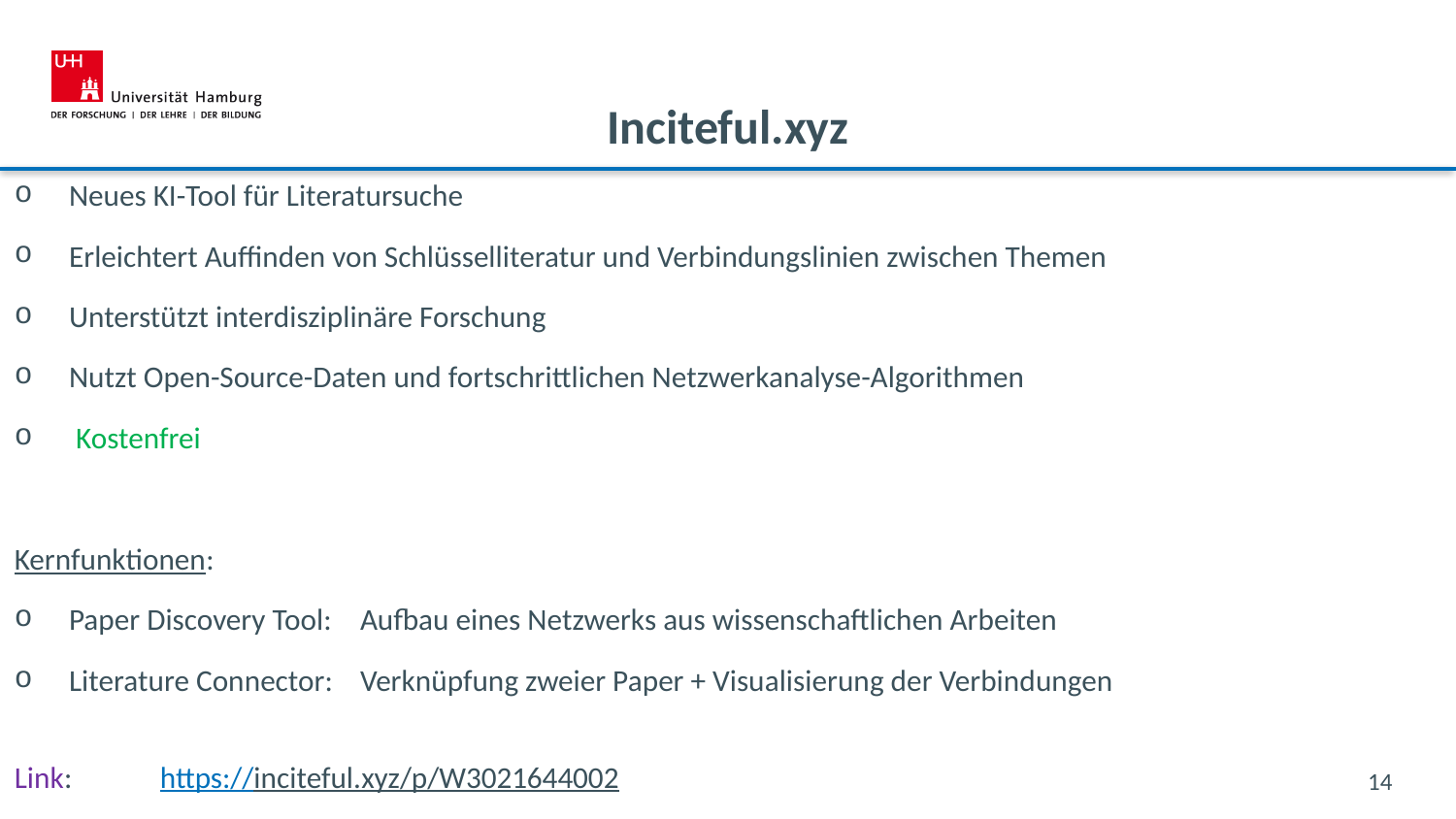

# Inciteful.xyz
Neues KI-Tool für Literatursuche
Erleichtert Auffinden von Schlüsselliteratur und Verbindungslinien zwischen Themen
Unterstützt interdisziplinäre Forschung
Nutzt Open-Source-Daten und fortschrittlichen Netzwerkanalyse-Algorithmen
 Kostenfrei

Kernfunktionen:
Paper Discovery Tool: 	Aufbau eines Netzwerks aus wissenschaftlichen Arbeiten
Literature Connector: 	Verknüpfung zweier Paper + Visualisierung der Verbindungen
Link: 	https://inciteful.xyz/p/W3021644002
14